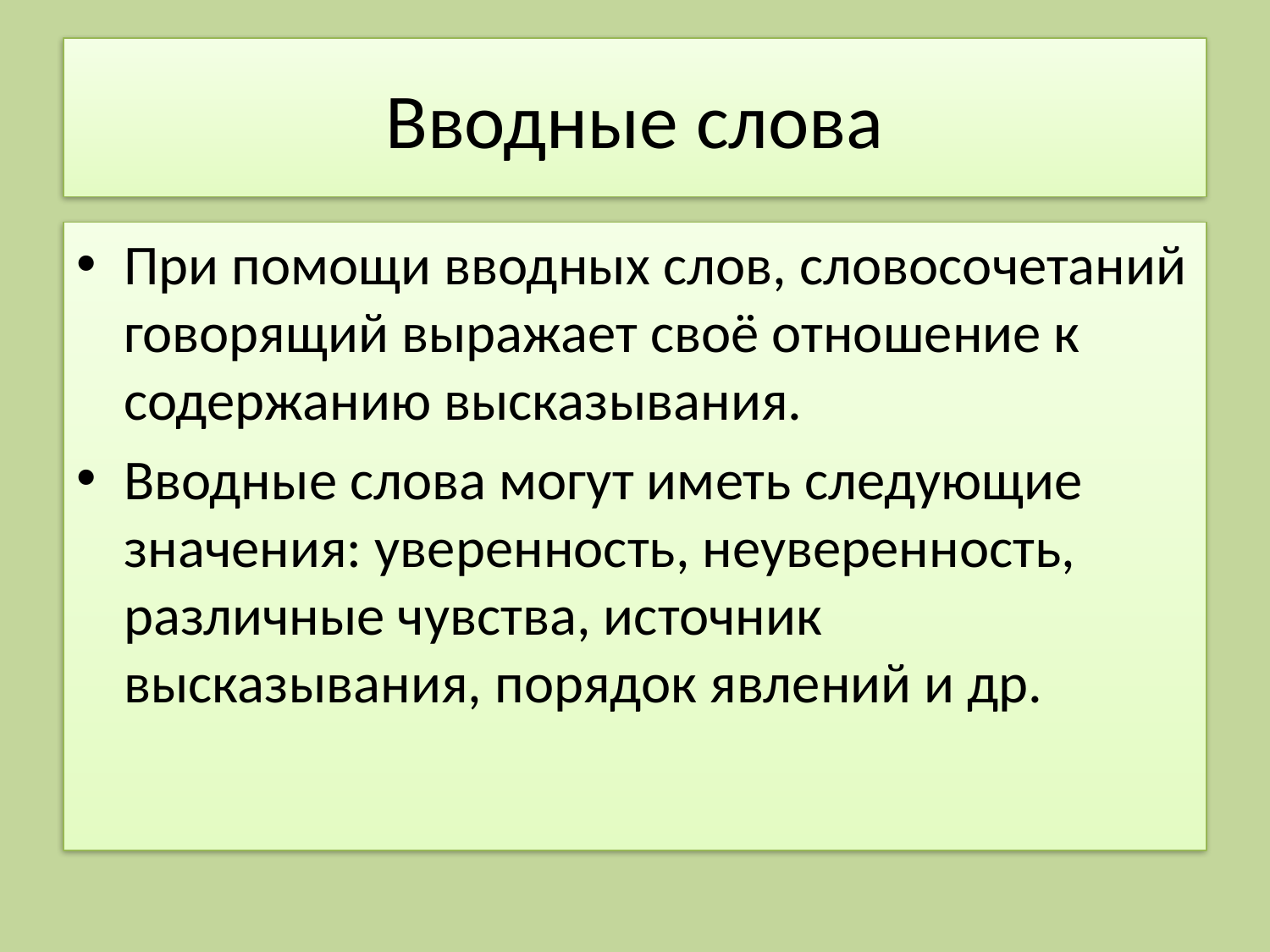

# Вводные слова
При помощи вводных слов, словосочетаний говорящий выражает своё отношение к содержанию высказывания.
Вводные слова могут иметь следующие значения: уверенность, неуверенность, различные чувства, источник высказывания, порядок явлений и др.